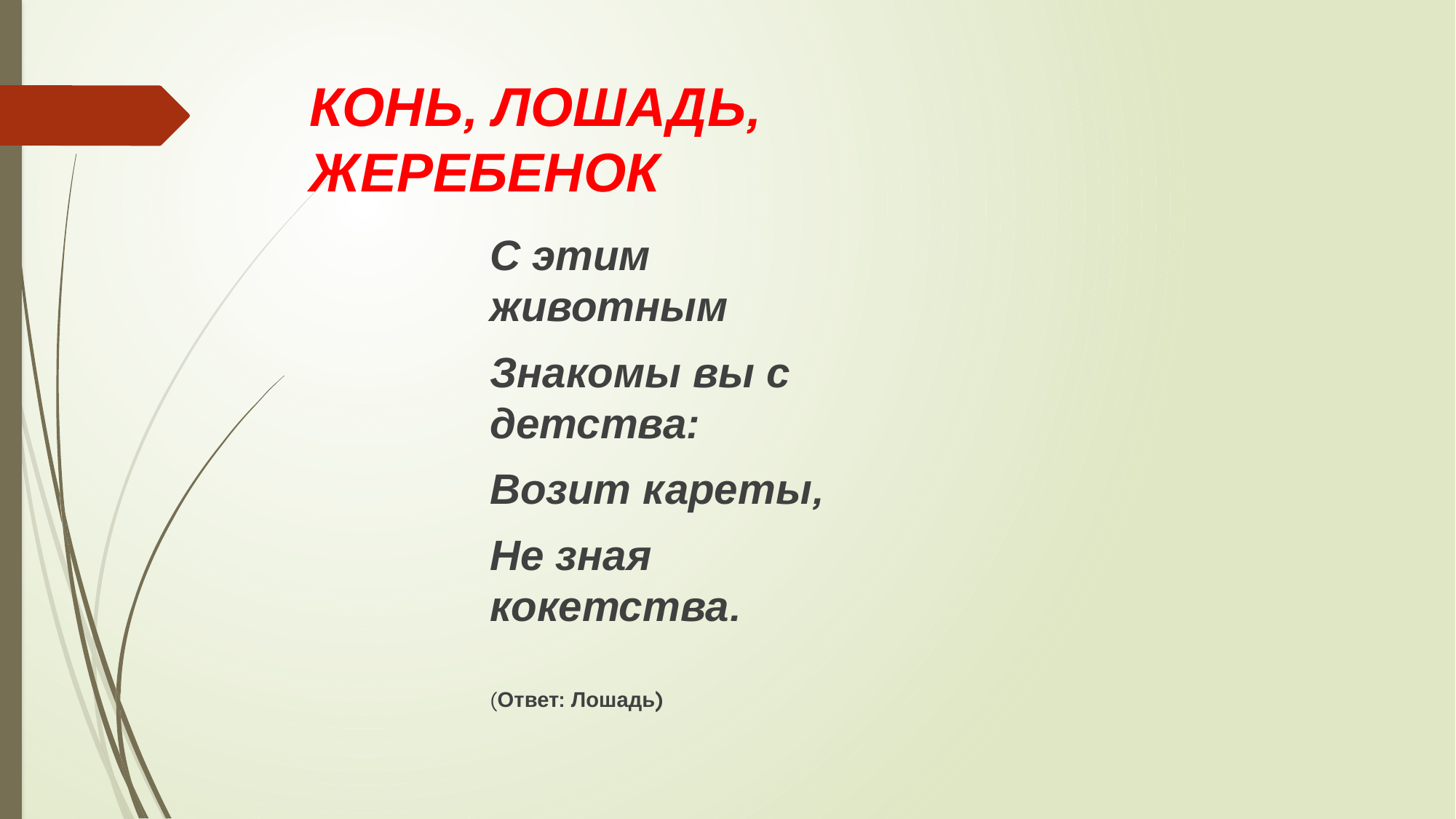

КОНЬ, ЛОШАДЬ, ЖЕРЕБЕНОК
С этим животным
Знакомы вы с детства:
Возит кареты,
Не зная кокетства.

(Ответ: Лошадь)